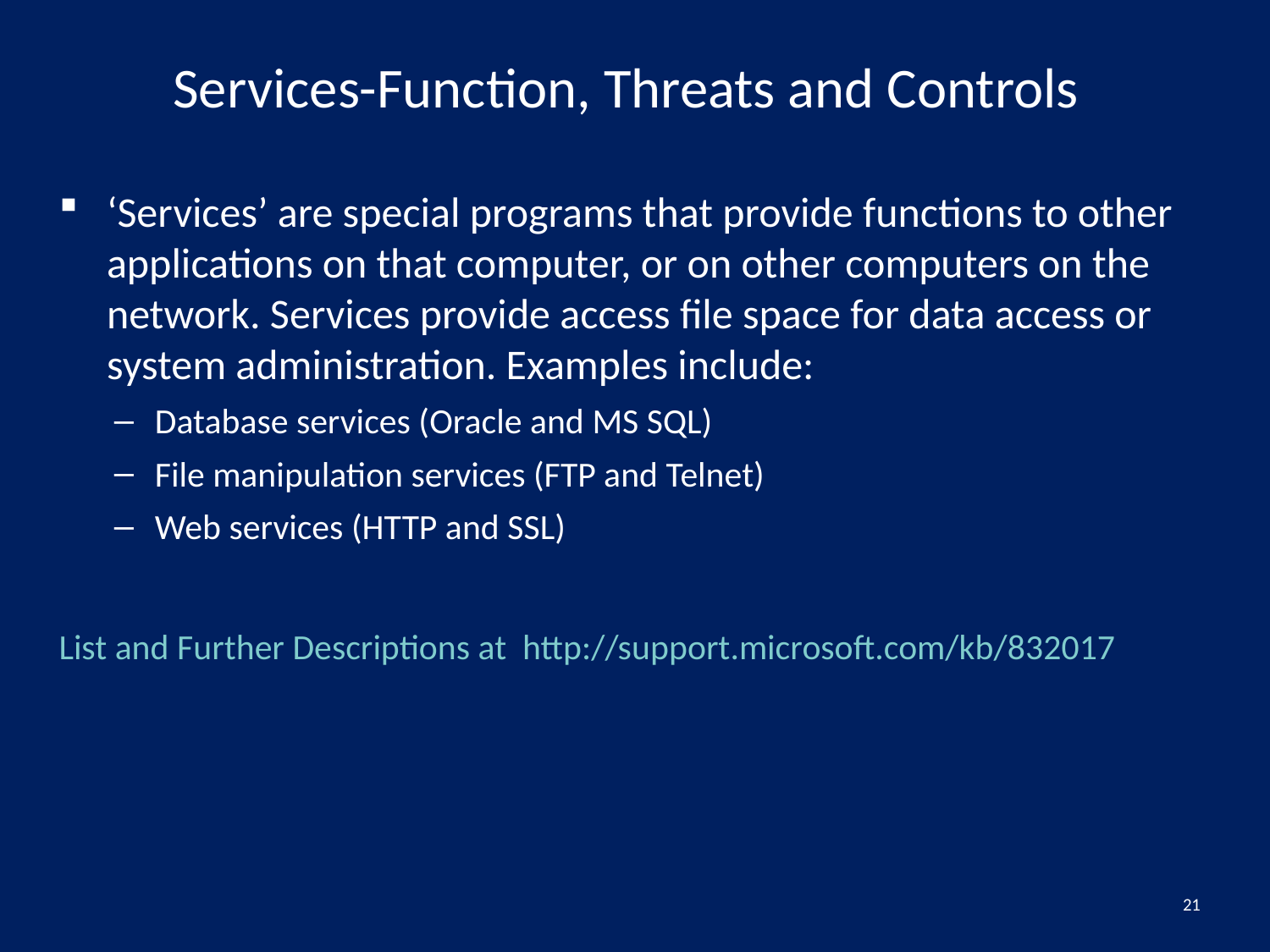

# Services-Function, Threats and Controls
‘Services’ are special programs that provide functions to other applications on that computer, or on other computers on the network. Services provide access file space for data access or system administration. Examples include:
Database services (Oracle and MS SQL)
File manipulation services (FTP and Telnet)
Web services (HTTP and SSL)

List and Further Descriptions at  http://support.microsoft.com/kb/832017